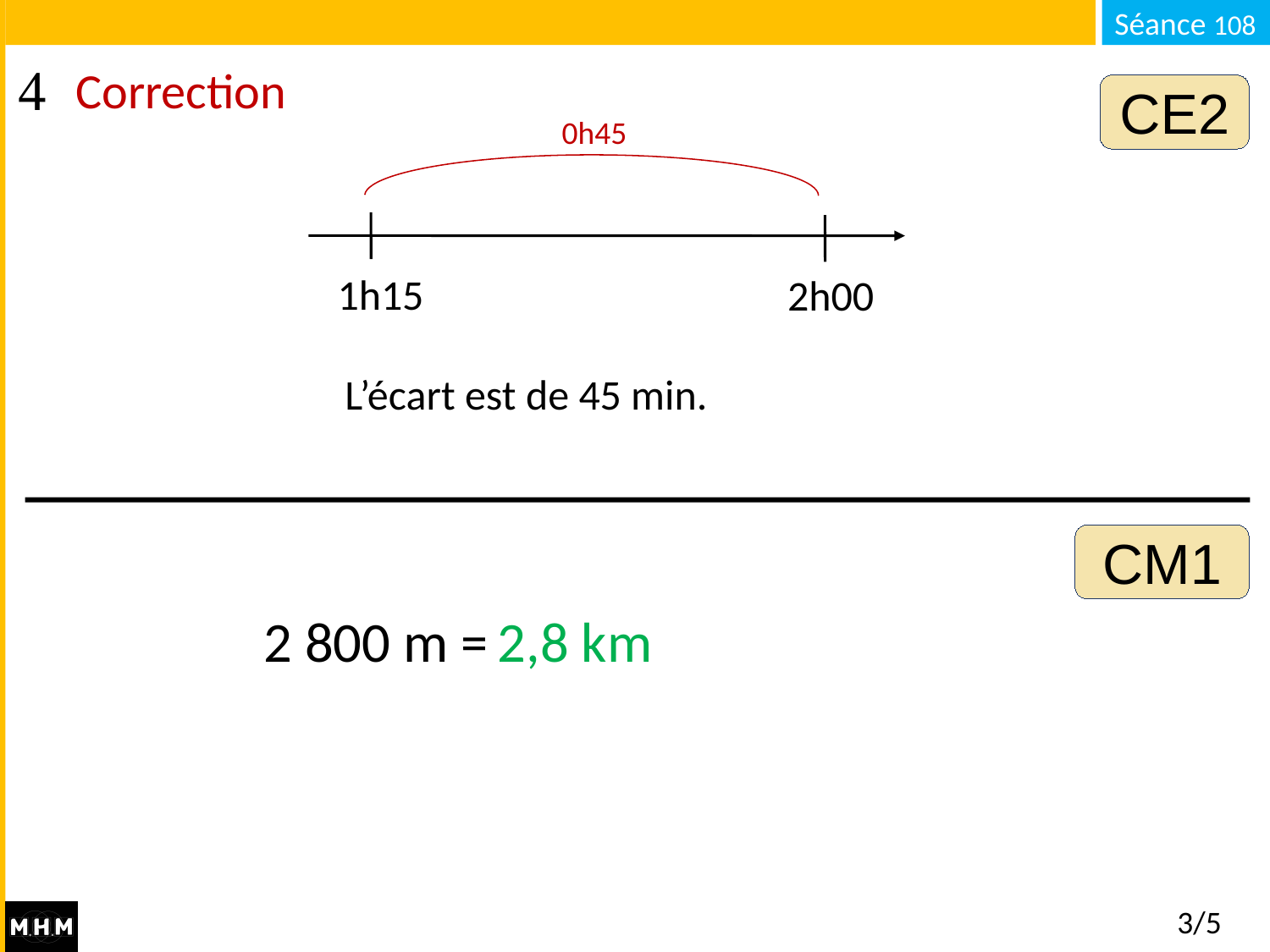

# Correction
CE2
0h45

1h15
2h00
L’écart est de 45 min.

CM1
2 800 m = … km
2,8 km
3/5